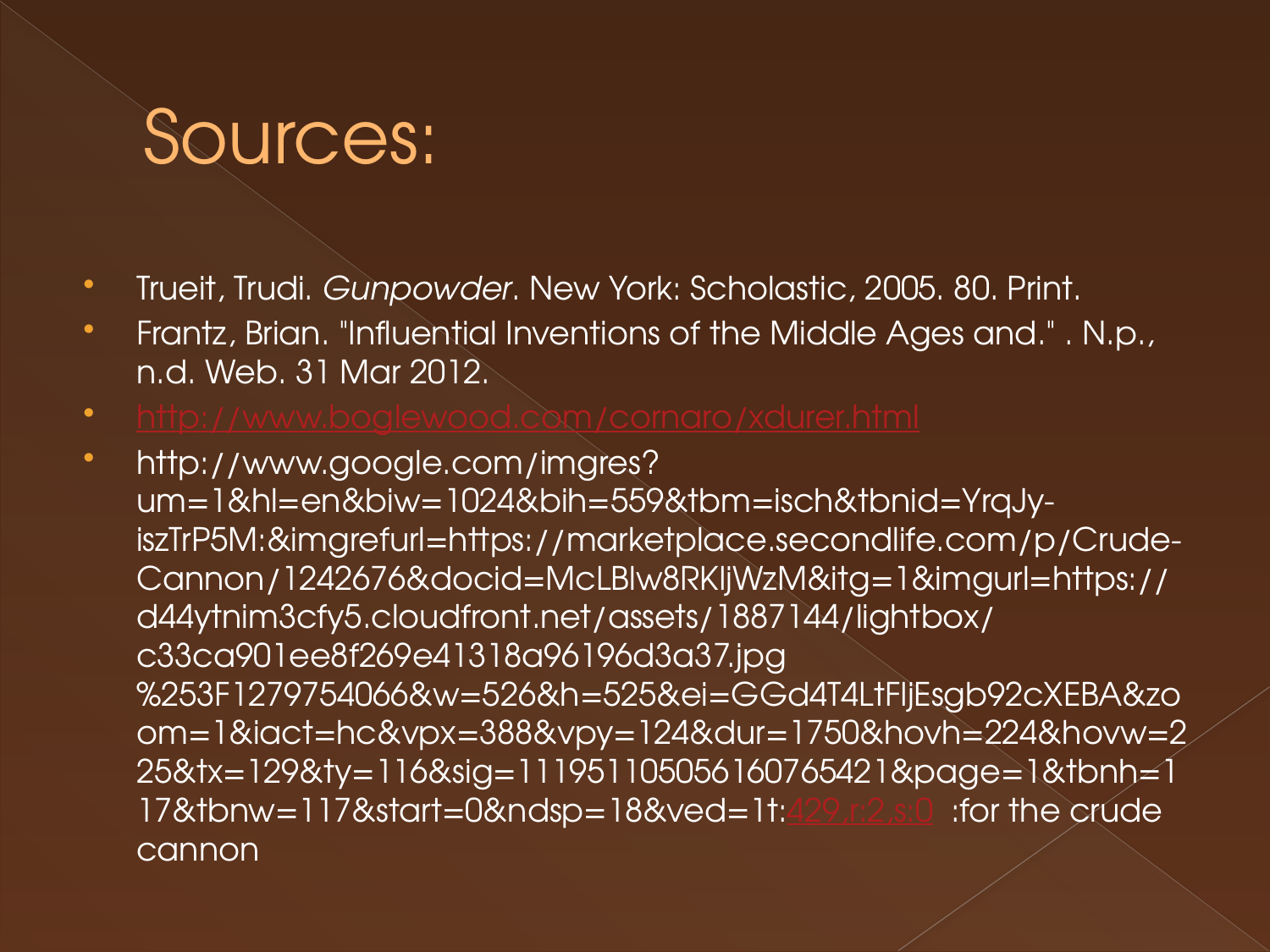

# Sources:
Trueit, Trudi. Gunpowder. New York: Scholastic, 2005. 80. Print.
Frantz, Brian. "Influential Inventions of the Middle Ages and." . N.p., n.d. Web. 31 Mar 2012.
http://www.boglewood.com/cornaro/xdurer.html
http://www.google.com/imgres?um=1&hl=en&biw=1024&bih=559&tbm=isch&tbnid=YrqJy-iszTrP5M:&imgrefurl=https://marketplace.secondlife.com/p/Crude-Cannon/1242676&docid=McLBlw8RKIjWzM&itg=1&imgurl=https://d44ytnim3cfy5.cloudfront.net/assets/1887144/lightbox/c33ca901ee8f269e41318a96196d3a37.jpg%253F1279754066&w=526&h=525&ei=GGd4T4LtFIjEsgb92cXEBA&zoom=1&iact=hc&vpx=388&vpy=124&dur=1750&hovh=224&hovw=225&tx=129&ty=116&sig=111951105056160765421&page=1&tbnh=117&tbnw=117&start=0&ndsp=18&ved=1t:429,r:2,s:0  :for the crude cannon